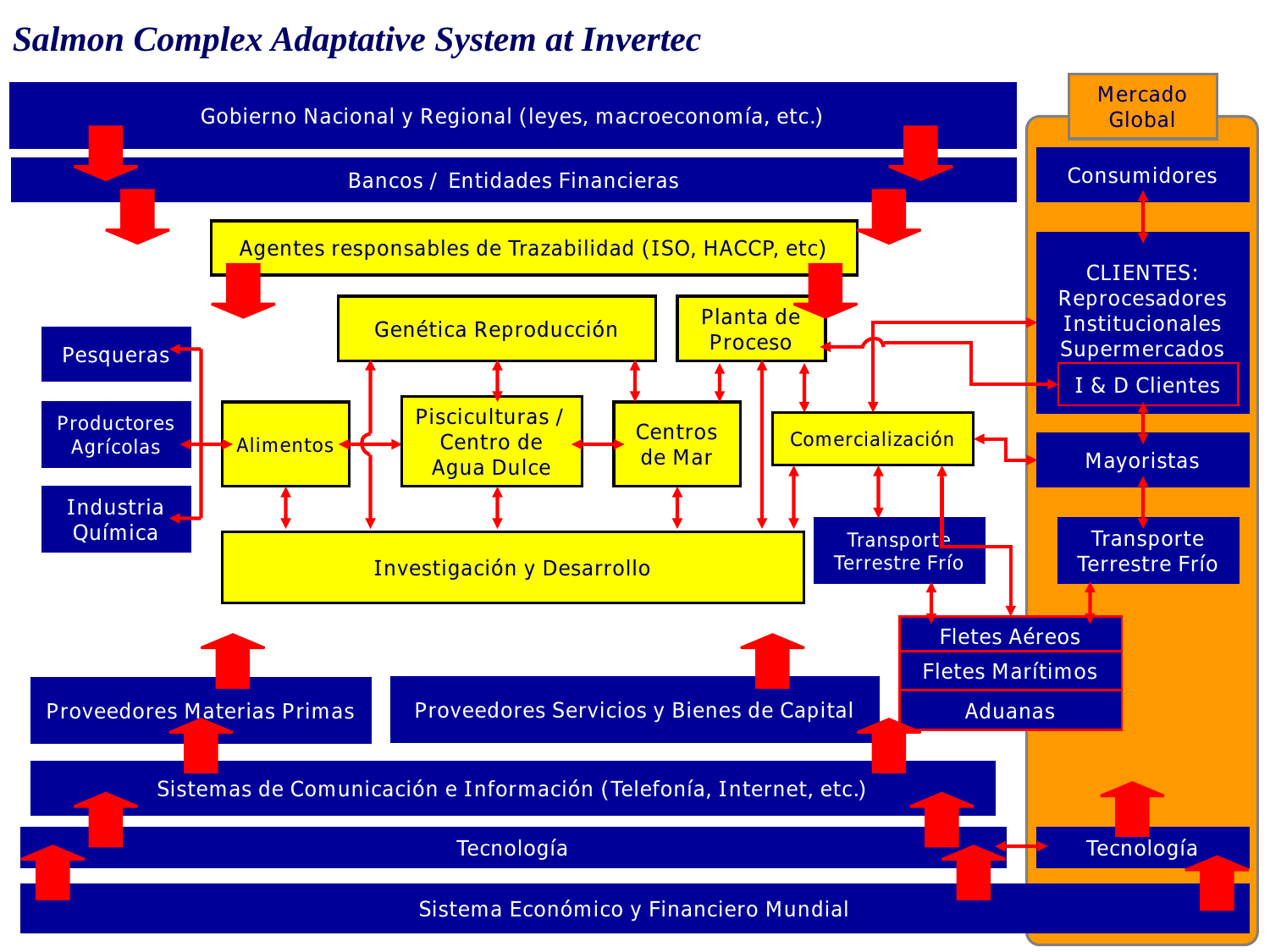

Salmon Complex Adaptative System at Invertec
# Visión Completa del Sistema-Producto
Mercado Global
Gobierno Nacional y Regional (leyes, macroeconomía, etc.)

Consumidores
Bancos / Entidades Financieras

Agentes responsables de Trazabilidad (ISO, HACCP, etc)
CLIENTES:
Reprocesadores
Institucionales
Supermercados
Restaurantes

Genética Reproducción
Planta de Proceso

Pesqueras

I & D Clientes
Pisciculturas / Centro de Agua Dulce
Productores Agrícolas
Alimentos
Centros de Mar

Comercialización
Mayoristas

Industria Química

Transporte Terrestre Frío
Transporte Terrestre Frío
Investigación y Desarrollo

Fletes Aéreos

Fletes Marítimos
Proveedores Servicios y Bienes de Capital
Proveedores Materias Primas
Aduanas

Sistemas de Comunicación e Información (Telefonía, Internet, etc.)

Tecnología
Tecnología

Sistema Económico y Financiero Mundial